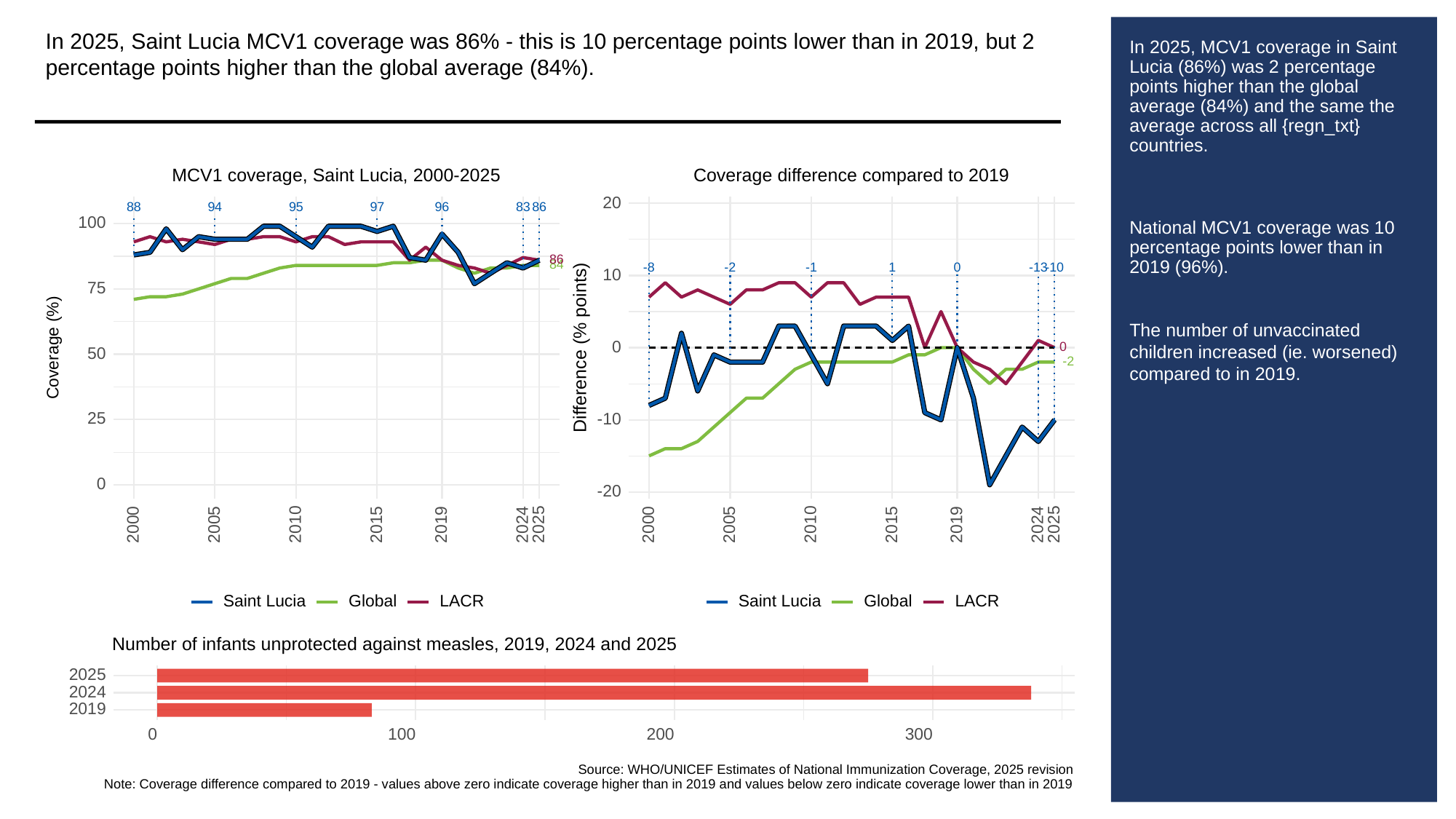

In 2025, Saint Lucia MCV1 coverage was 86% - this is 10 percentage points lower than in 2019, but 2 percentage points higher than the global average (84%).
# In 2025, MCV1 coverage in Saint Lucia (86%) was 2 percentage points higher than the global average (84%) and the same the average across all {regn_txt} countries.

National MCV1 coverage was 10 percentage points lower than in 2019 (96%).

The number of unvaccinated children increased (ie. worsened) compared to in 2019.

MCV1 coverage, Saint Lucia, 2000-2025
Coverage difference compared to 2019

20
83
88
94
95
97
96
86

100

86

84
-13
-8
0
-10
-2
-1
1
10

75

Difference (% points)
Coverage (%)
0
0

50

-2

25
-10

0

-20

2000
2005
2010
2015
2019
2024
2025
2000
2005
2010
2015
2019
2024
2025
Saint Lucia
Global
LACR
Saint Lucia
Global
LACR

Number of infants unprotected against measles, 2019, 2024 and 2025

2025

2024

2019

300
0
100
200
Source: WHO/UNICEF Estimates of National Immunization Coverage, 2025 revision
Note: Coverage difference compared to 2019 - values above zero indicate coverage higher than in 2019 and values below zero indicate coverage lower than in 2019